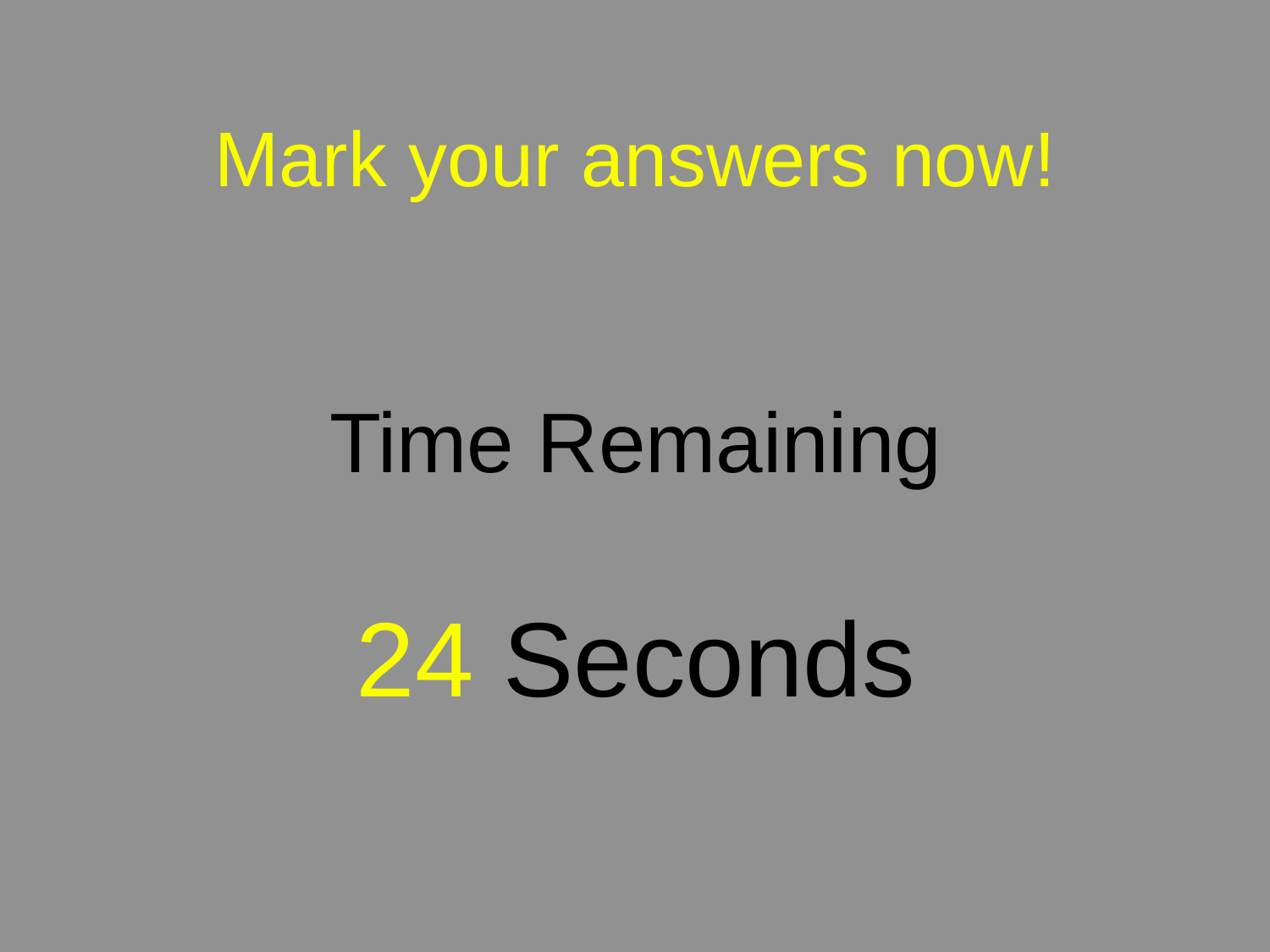

# Mark your answers now! Time Remaining 24 Seconds